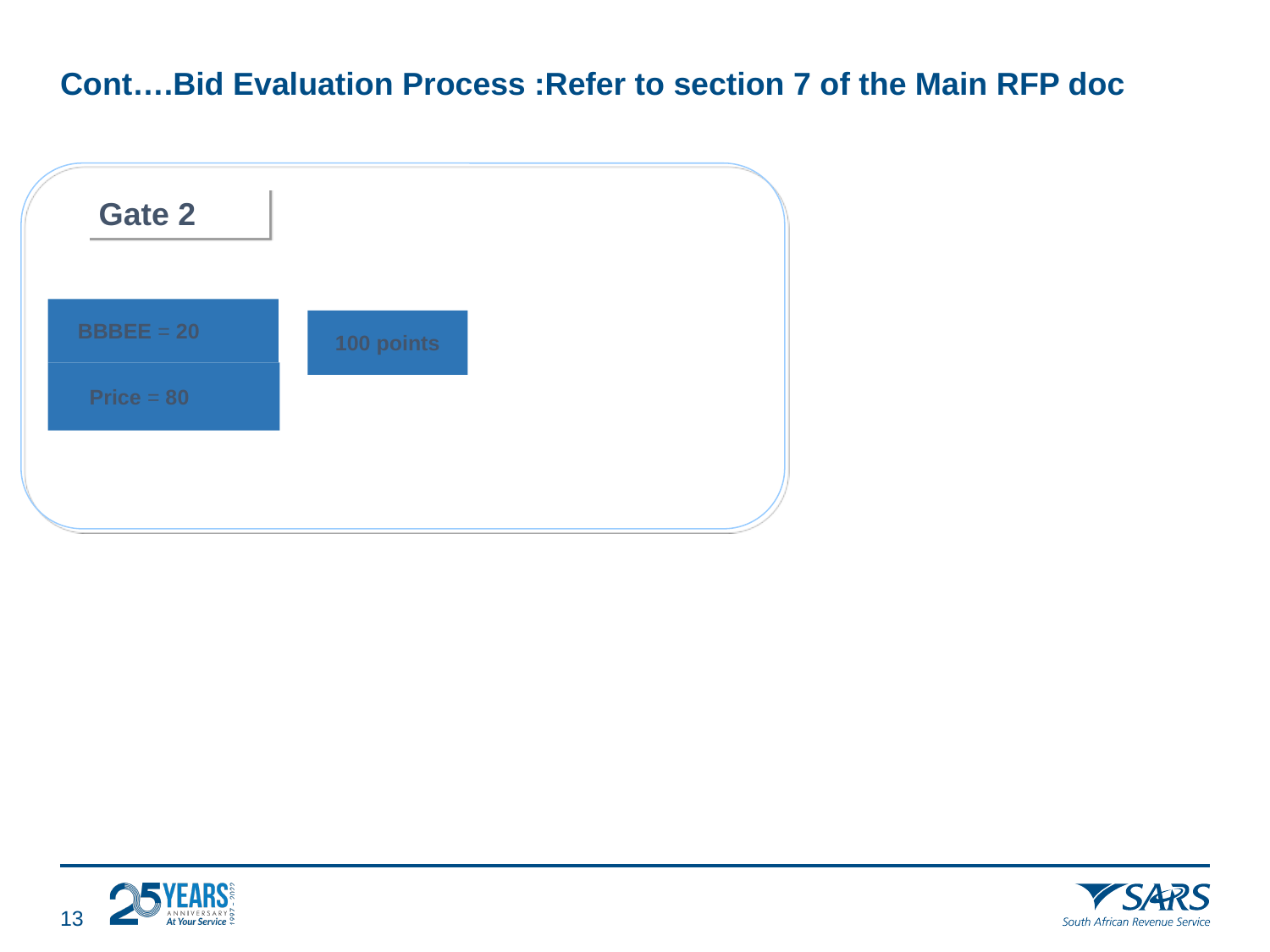

# Cont….Bid Evaluation Process :Refer to section 7 of the Main RFP doc

Gate 2
BBBEE = 20
100 points
Price = 80
13